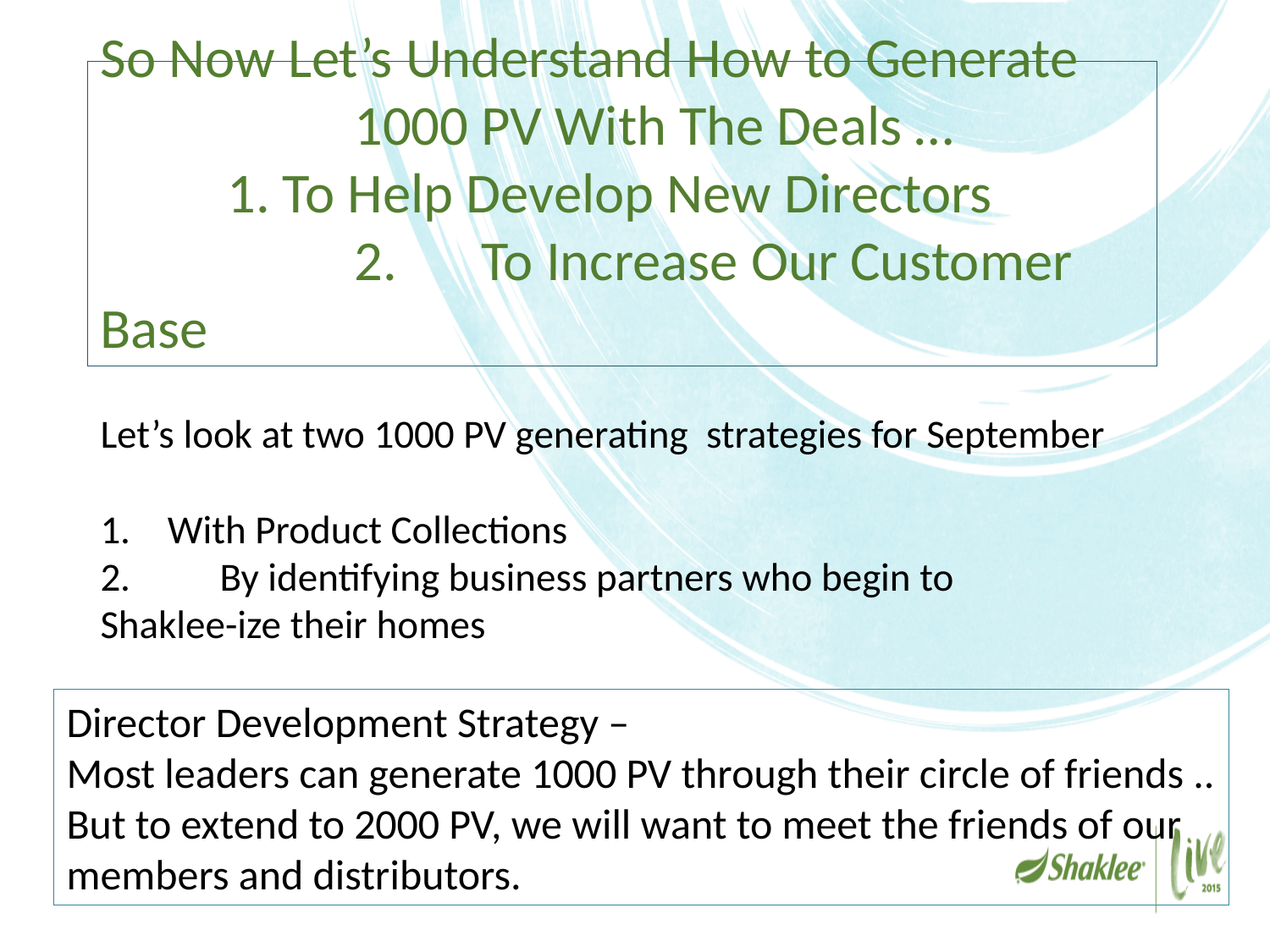

# So Now Let’s Understand How to Generate 			1000 PV With The Deals … 1. To Help Develop New Directors 			2. 	To Increase Our Customer Base
Let’s look at two 1000 PV generating  strategies for September

With Product Collections
2.	By identifying business partners who begin to			 		Shaklee-ize their homes

Director Development Strategy –
Most leaders can generate 1000 PV through their circle of friends .. But to extend to 2000 PV, we will want to meet the friends of our members and distributors.